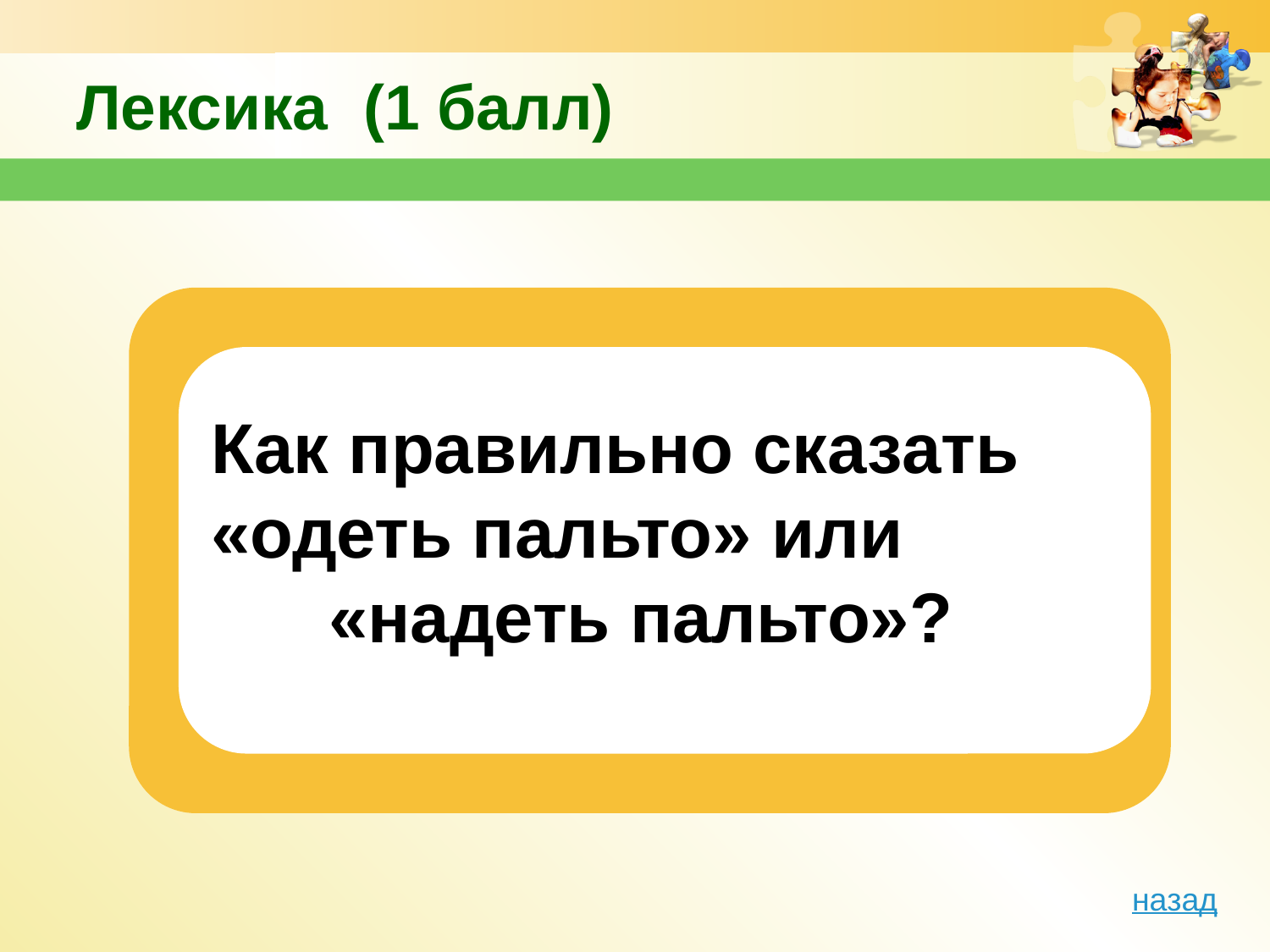

# Лексика  (1 балл)

Text in here

Как правильно сказать «одеть пальто» или
      «надеть пальто»?
Text in here
Text in here
назад